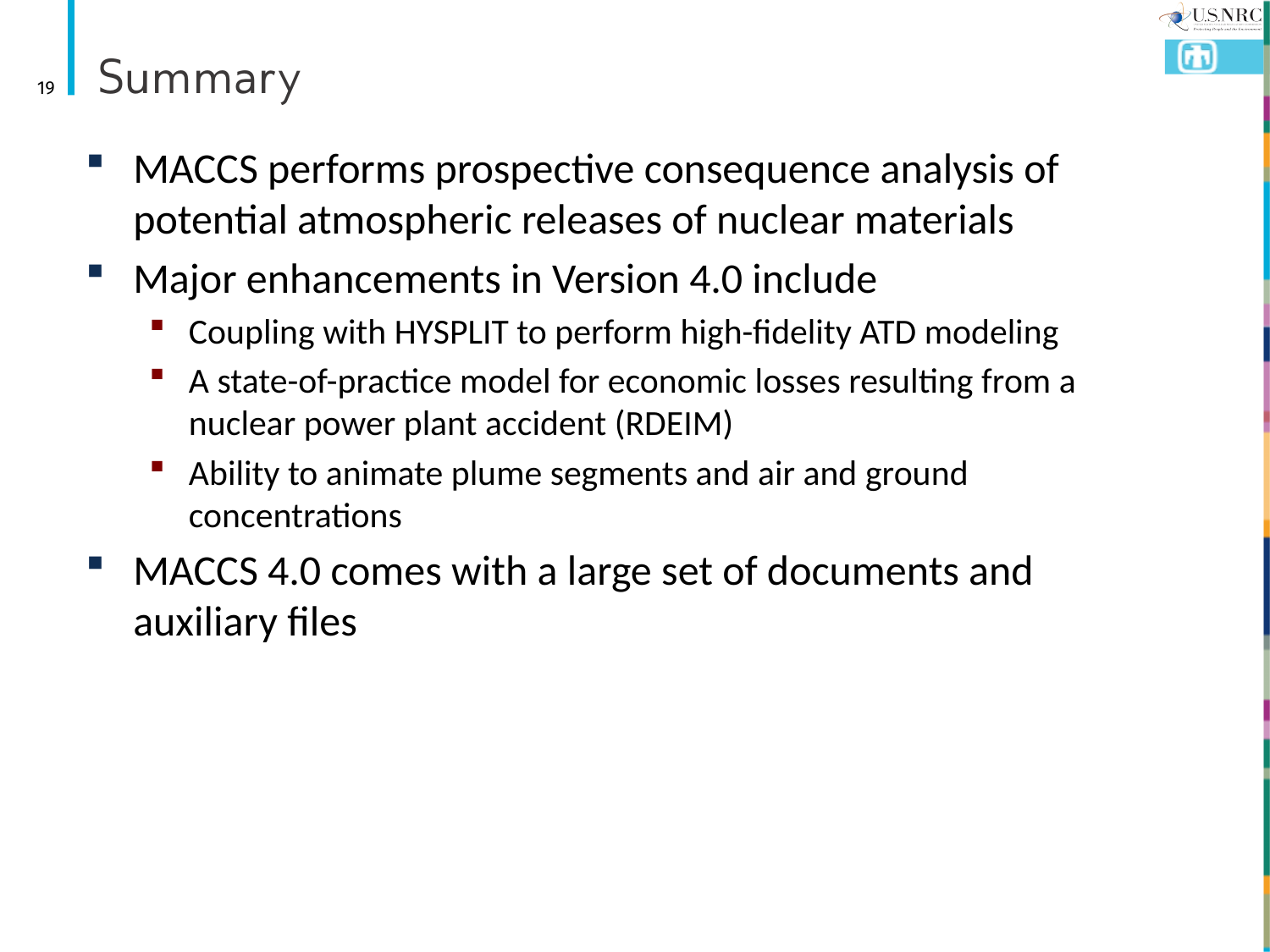

# Summary
19
MACCS performs prospective consequence analysis of potential atmospheric releases of nuclear materials
Major enhancements in Version 4.0 include
Coupling with HYSPLIT to perform high-fidelity ATD modeling
A state-of-practice model for economic losses resulting from a nuclear power plant accident (RDEIM)
Ability to animate plume segments and air and ground concentrations
MACCS 4.0 comes with a large set of documents and auxiliary files